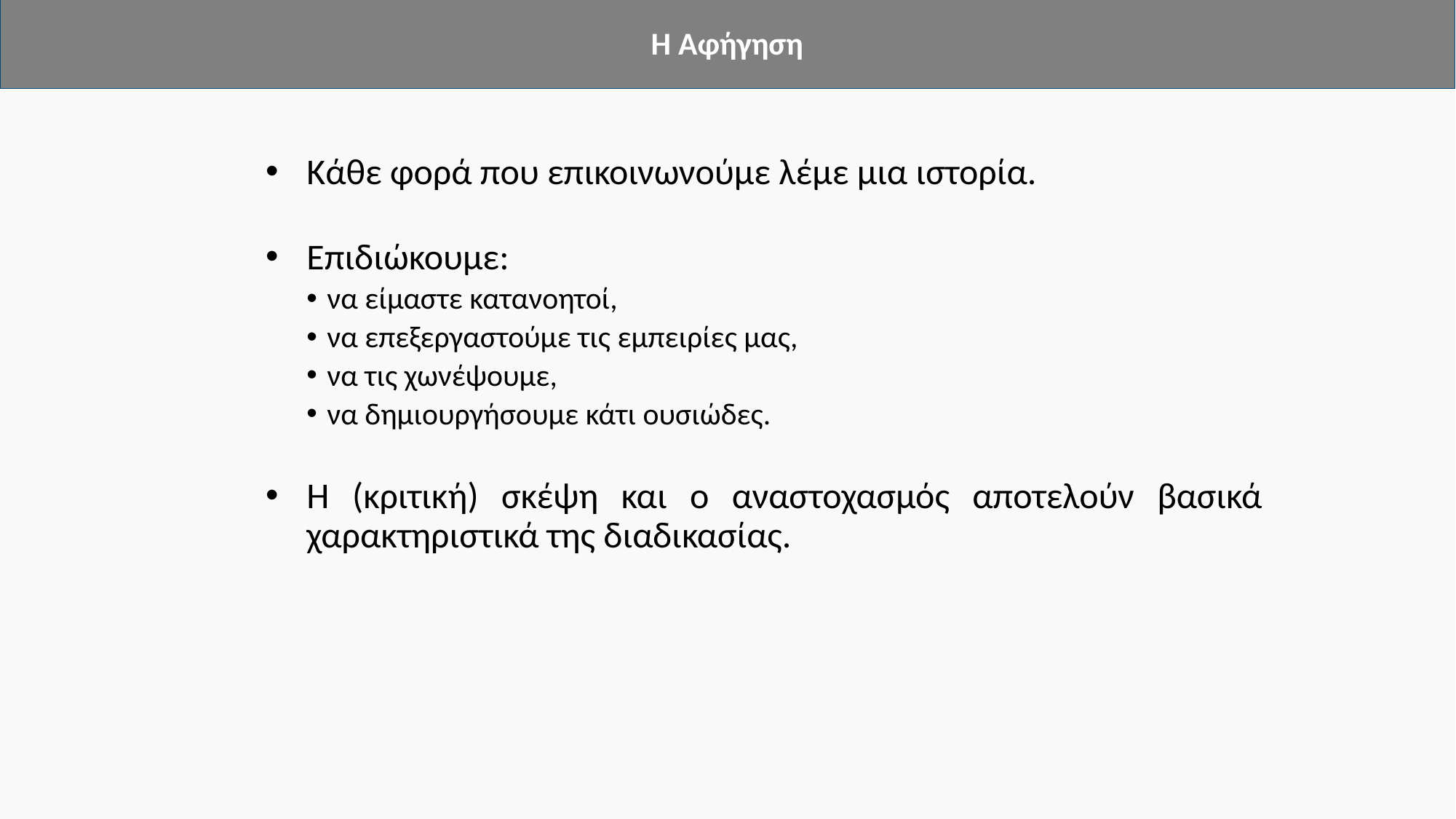

# Η Αφήγηση
Κάθε φορά που επικοινωνούμε λέμε μια ιστορία.

Επιδιώκουμε:
να είμαστε κατανοητοί,
να επεξεργαστούμε τις εμπειρίες μας,
να τις χωνέψουμε,
να δημιουργήσουμε κάτι ουσιώδες.

Η (κριτική) σκέψη και ο αναστοχασμός αποτελούν βασικά χαρακτηριστικά της διαδικασίας.